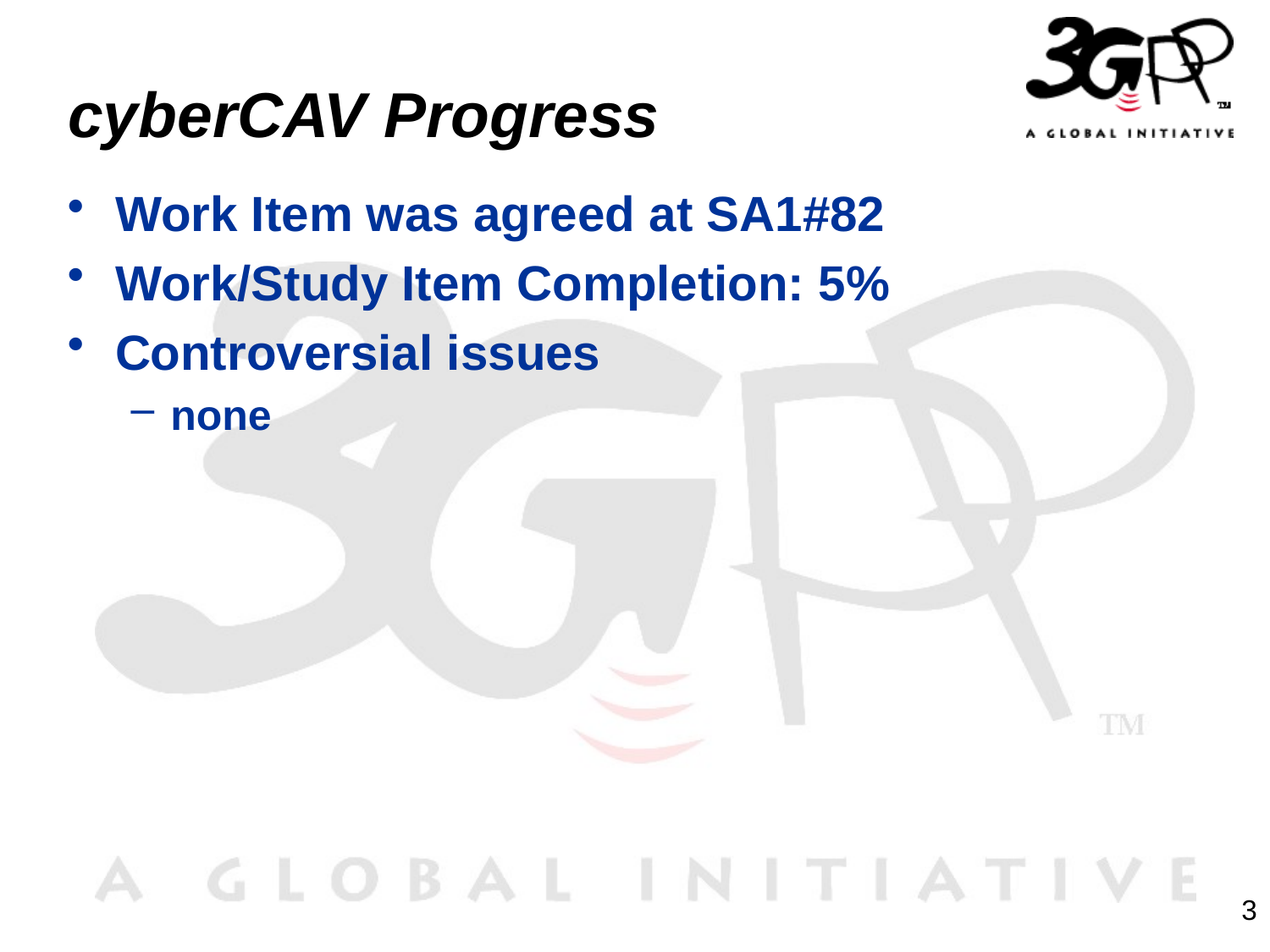

# cyberCAV Progress
Work Item was agreed at SA1#82
Work/Study Item Completion: 5%
Controversial issues
none
3